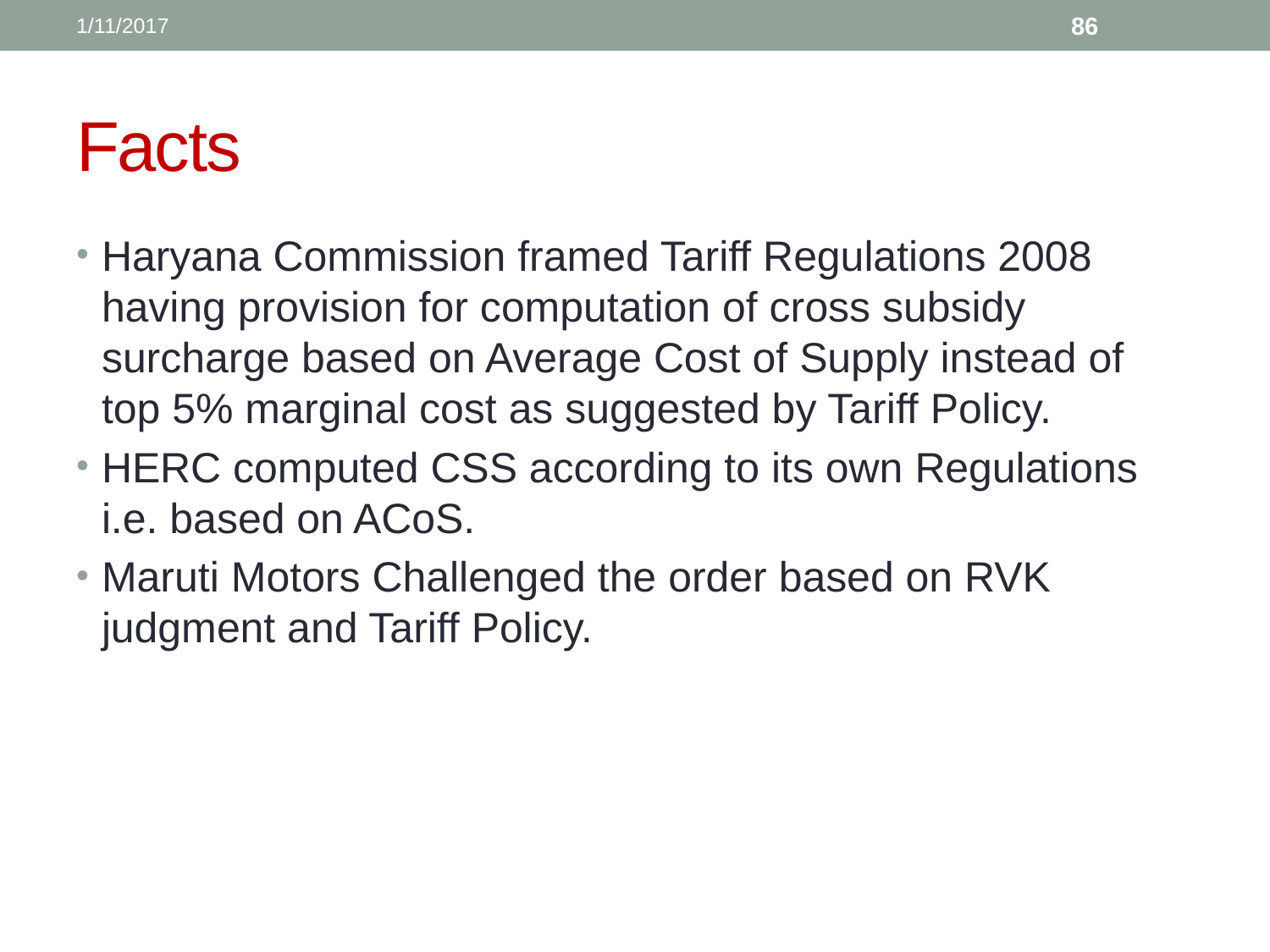

1/11/2017
86
# Facts
Haryana Commission framed Tariff Regulations 2008 having provision for computation of cross subsidy surcharge based on Average Cost of Supply instead of top 5% marginal cost as suggested by Tariff Policy.
HERC computed CSS according to its own Regulations i.e. based on ACoS.
Maruti Motors Challenged the order based on RVK judgment and Tariff Policy.